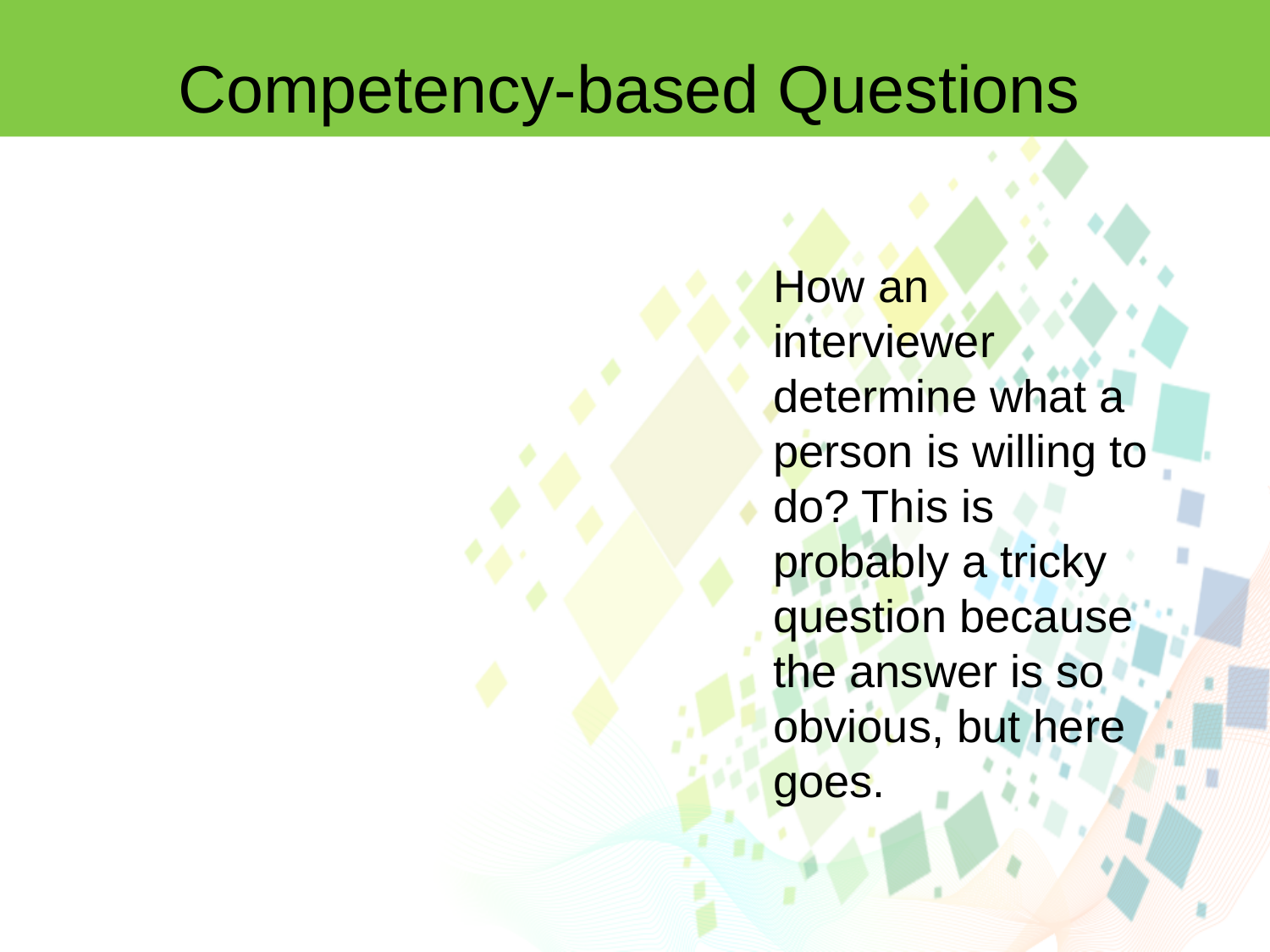

Competency-based Questions
How an interviewer determine what a person is willing to do? This is probably a tricky question because
the answer is so obvious, but here goes.